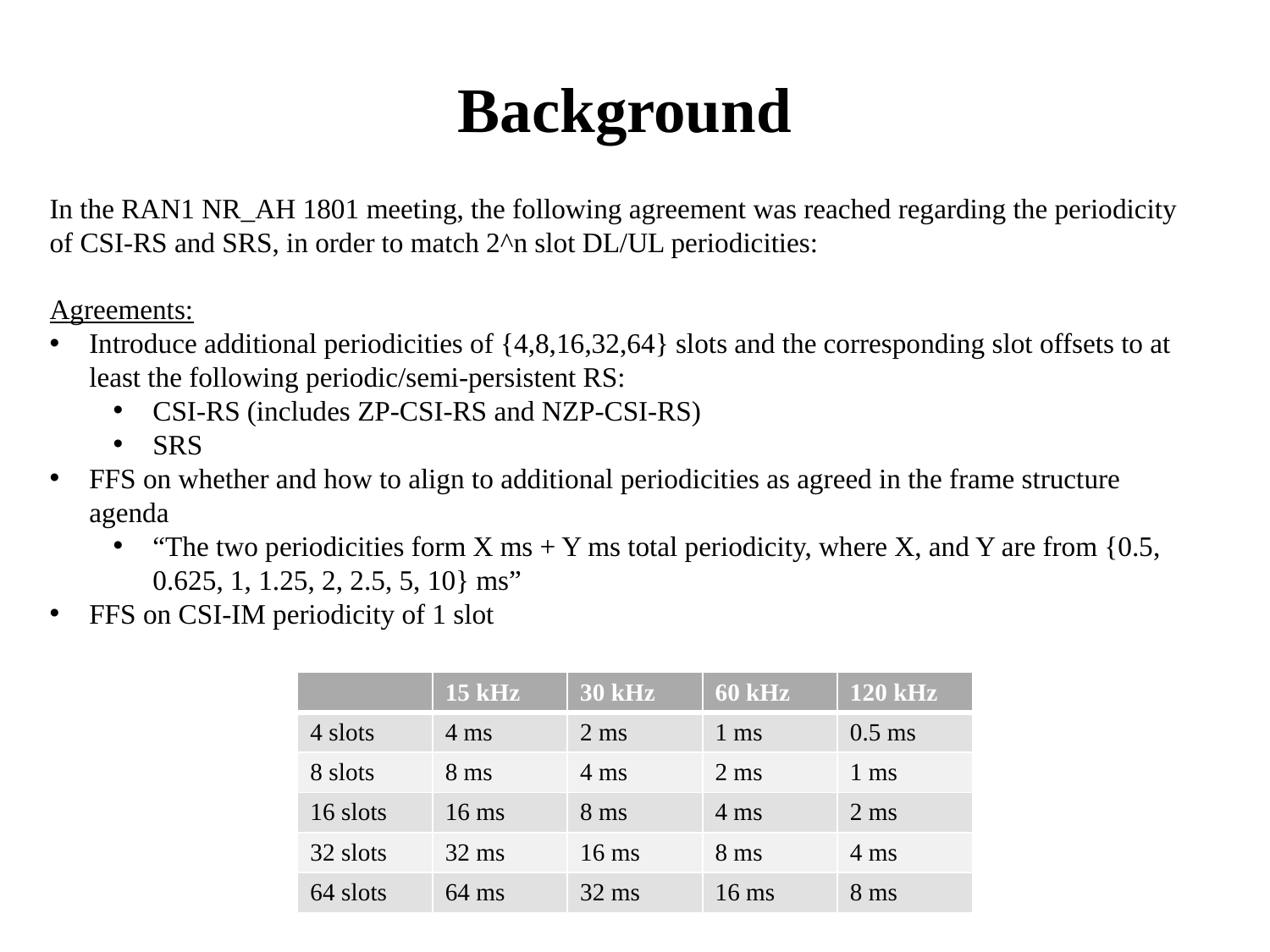

# Background
In the RAN1 NR_AH 1801 meeting, the following agreement was reached regarding the periodicity of CSI-RS and SRS, in order to match 2^n slot DL/UL periodicities:

Agreements:
Introduce additional periodicities of {4,8,16,32,64} slots and the corresponding slot offsets to at least the following periodic/semi-persistent RS:
CSI-RS (includes ZP-CSI-RS and NZP-CSI-RS)
SRS
FFS on whether and how to align to additional periodicities as agreed in the frame structure agenda
“The two periodicities form X ms + Y ms total periodicity, where X, and Y are from {0.5, 0.625, 1, 1.25, 2, 2.5, 5, 10} ms”
FFS on CSI-IM periodicity of 1 slot

|  | 15 kHz | 30 kHz | 60 kHz | 120 kHz |
| --- | --- | --- | --- | --- |
| 4 slots | 4 ms | 2 ms | 1 ms | 0.5 ms |
| 8 slots | 8 ms | 4 ms | 2 ms | 1 ms |
| 16 slots | 16 ms | 8 ms | 4 ms | 2 ms |
| 32 slots | 32 ms | 16 ms | 8 ms | 4 ms |
| 64 slots | 64 ms | 32 ms | 16 ms | 8 ms |